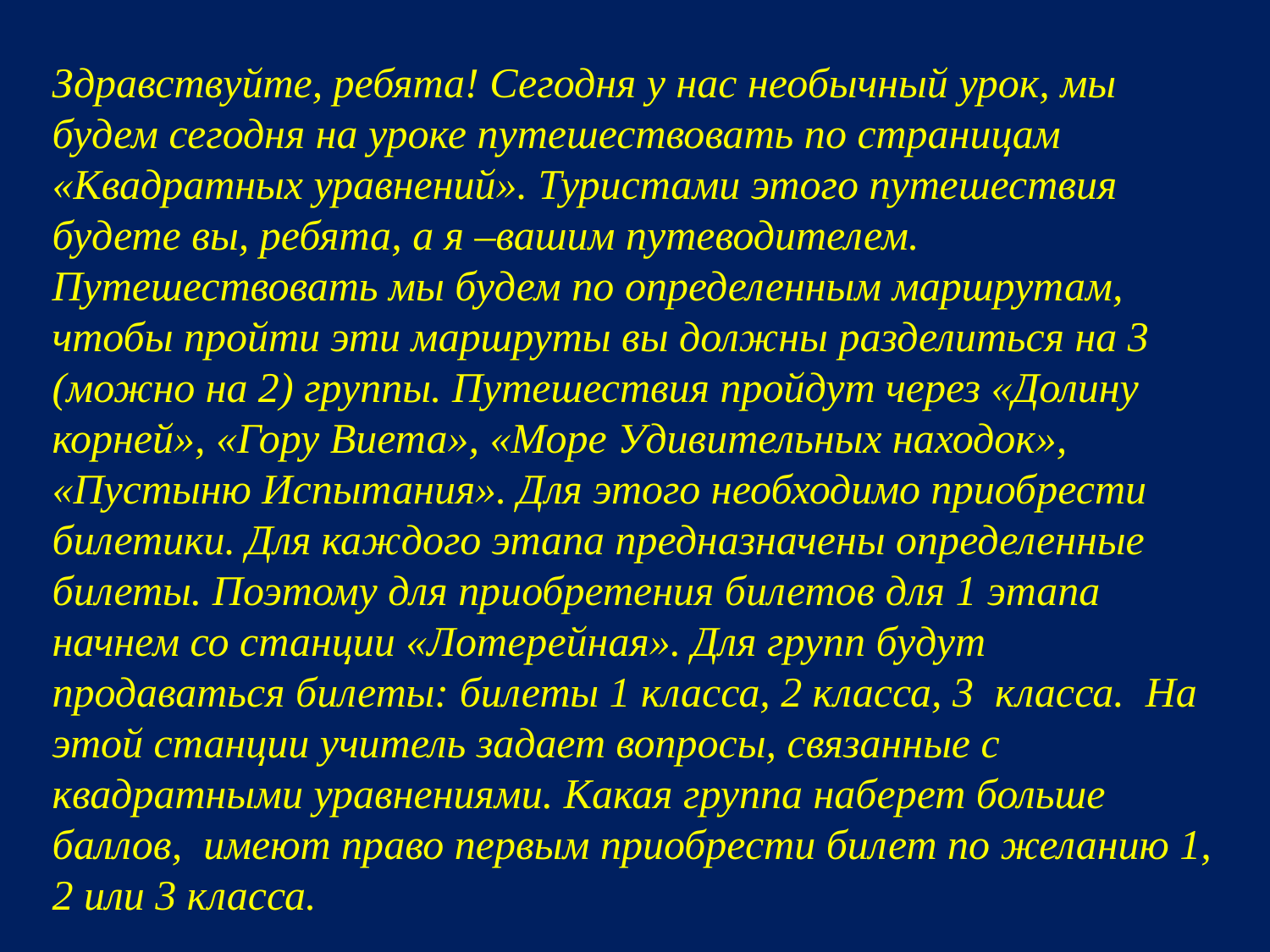

Здравствуйте, ребята! Сегодня у нас необычный урок, мы будем сегодня на уроке путешествовать по страницам «Квадратных уравнений». Туристами этого путешествия будете вы, ребята, а я –вашим путеводителем. Путешествовать мы будем по определенным маршрутам, чтобы пройти эти маршруты вы должны разделиться на 3 (можно на 2) группы. Путешествия пройдут через «Долину корней», «Гору Виета», «Море Удивительных находок»,  «Пустыню Испытания». Для этого необходимо приобрести билетики. Для каждого этапа предназначены определенные билеты. Поэтому для приобретения билетов для 1 этапа начнем со станции «Лотерейная». Для групп будут продаваться билеты: билеты 1 класса, 2 класса, 3  класса.  На этой станции учитель задает вопросы, связанные с квадратными уравнениями. Какая группа наберет больше баллов,  имеют право первым приобрести билет по желанию 1, 2 или 3 класса.